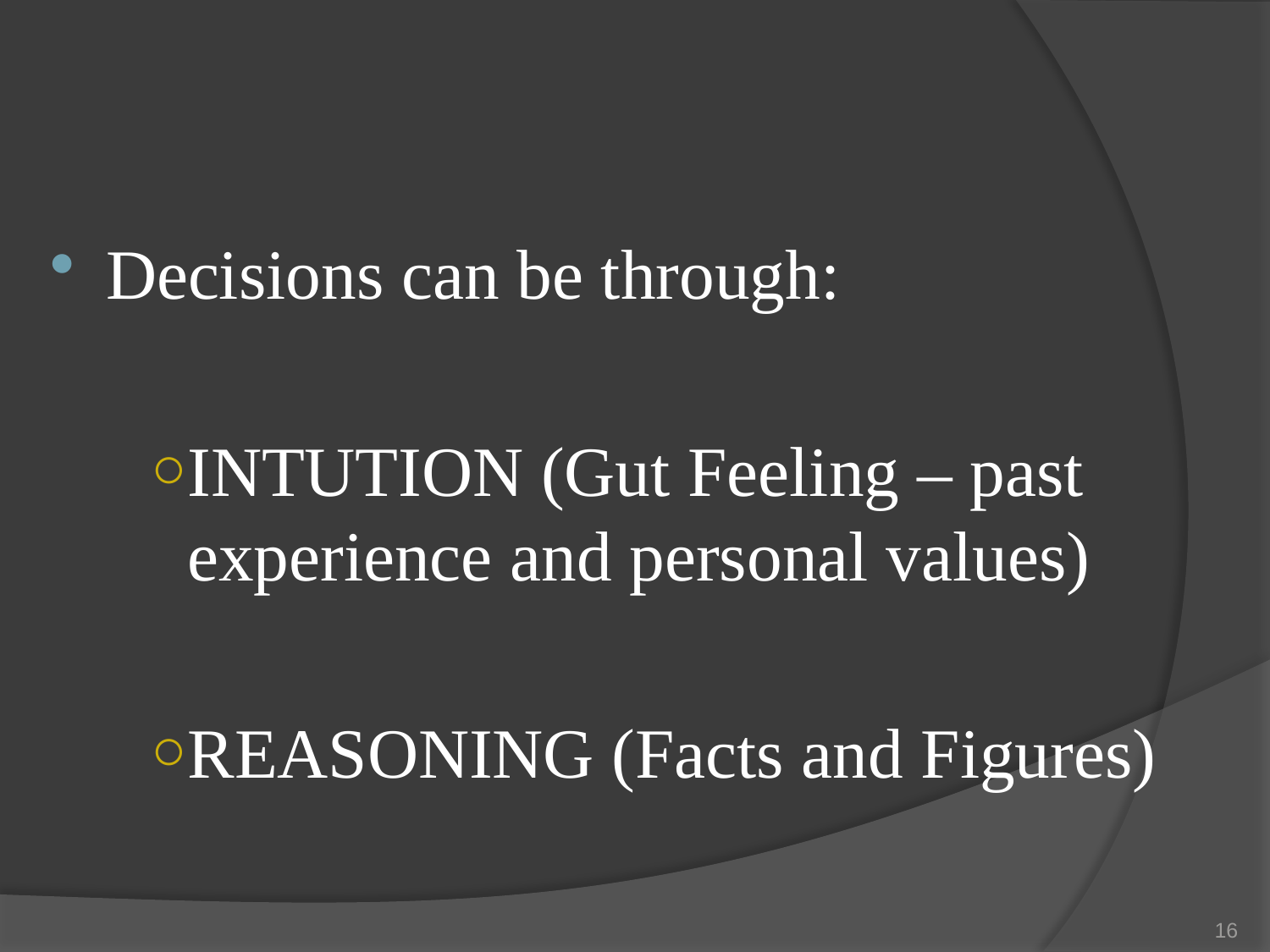

#
Decisions can be through:

INTUTION (Gut Feeling – past experience and personal values)

REASONING (Facts and Figures)
16